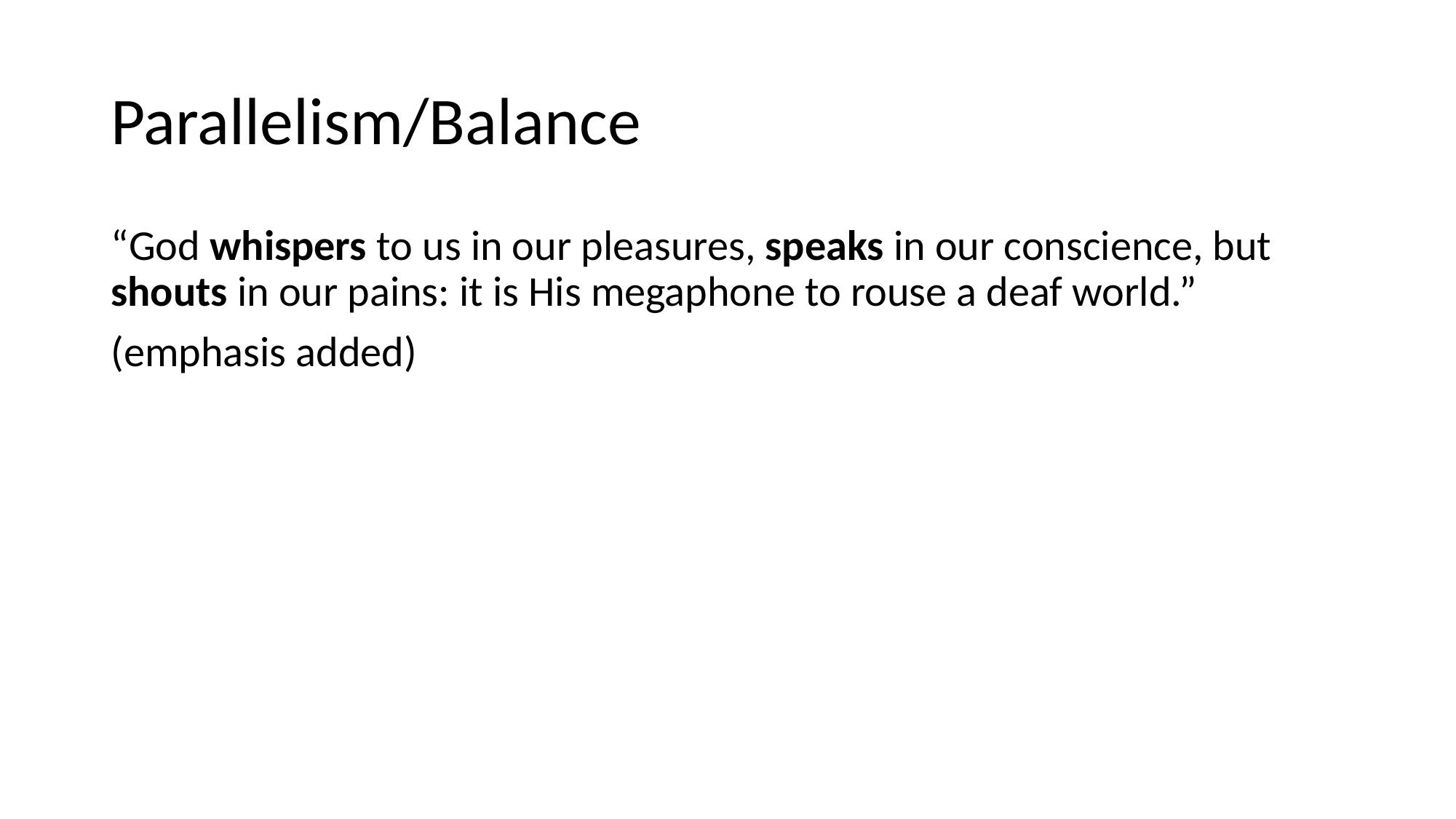

# Parallelism/Balance
“God whispers to us in our pleasures, speaks in our conscience, but shouts in our pains: it is His megaphone to rouse a deaf world.”
(emphasis added)